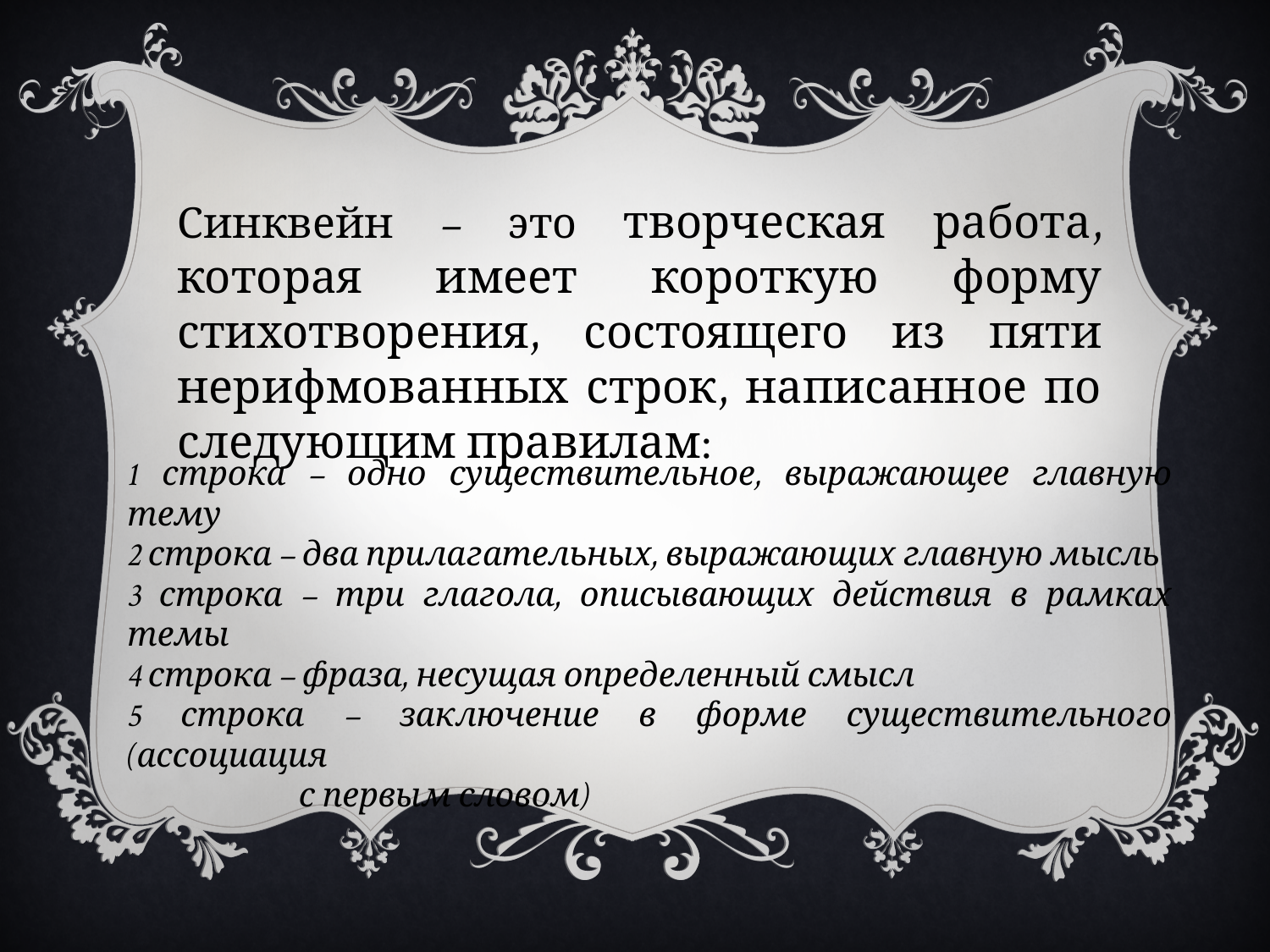

Синквейн – это творческая работа, которая имеет короткую форму стихотворения, состоящего из пяти нерифмованных строк, написанное по следующим правилам:

1 строка – одно существительное, выражающее главную тему
2 строка – два прилагательных, выражающих главную мысль
3 строка – три глагола, описывающих действия в рамках темы
4 строка – фраза, несущая определенный смысл
5 строка – заключение в форме существительного (ассоциация
 	      с первым словом)